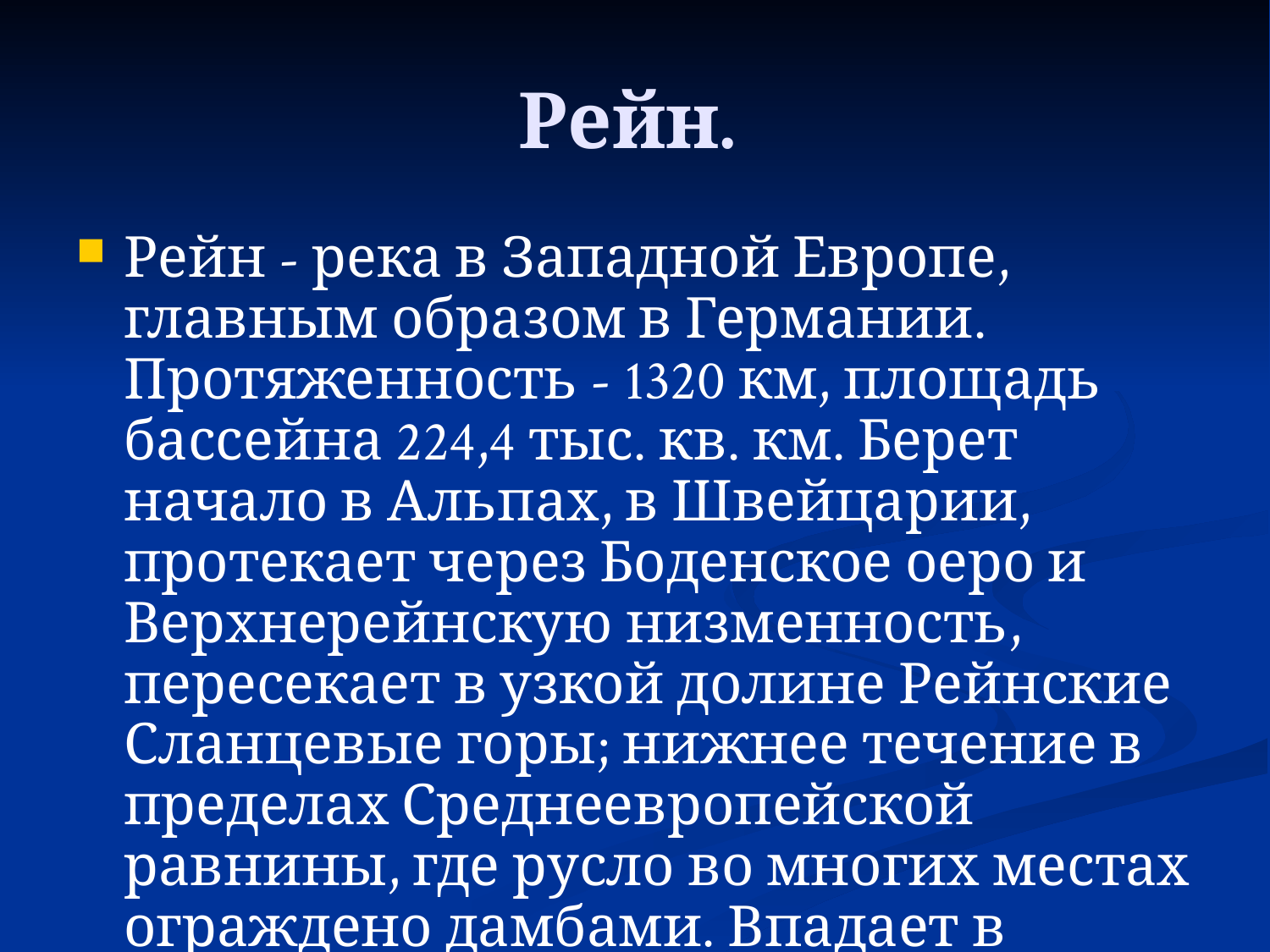

# Рейн.
Рейн - река в Западной Европе, главным образом в Германии. Протяженность - 1320 км, площадь бассейна 224,4 тыс. кв. км. Берет начало в Альпах, в Швейцарии, протекает через Боденское оеро и Верхнерейнскую низменность, пересекает в узкой долине Рейнские Сланцевые горы; нижнее течение в пределах Среднеевропейской равнины, где русло во многих местах ограждено дамбами. Впадает в Северное море, образуя дельту.